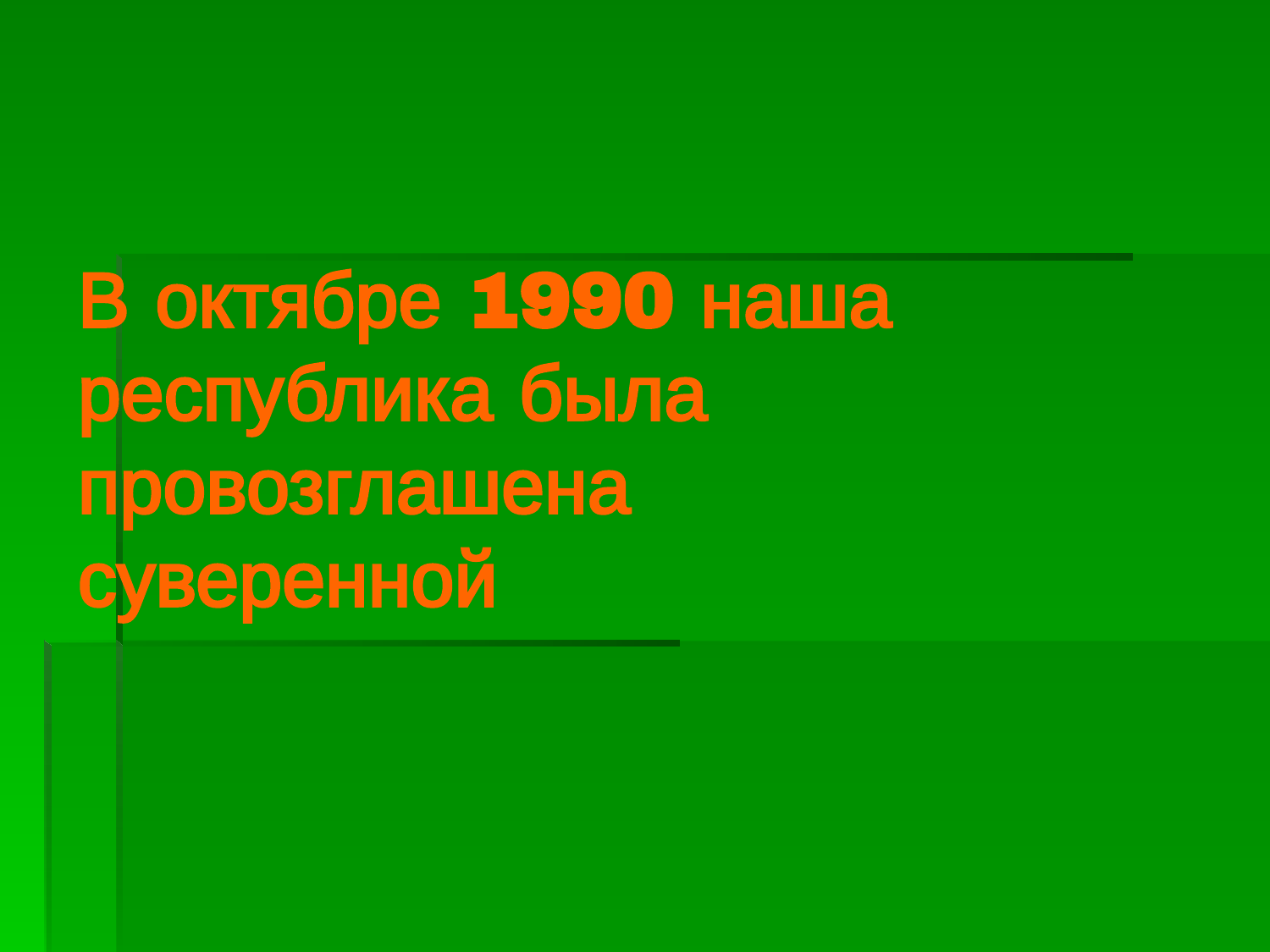

# В октябре 1990 наша республика была провозглашена суверенной